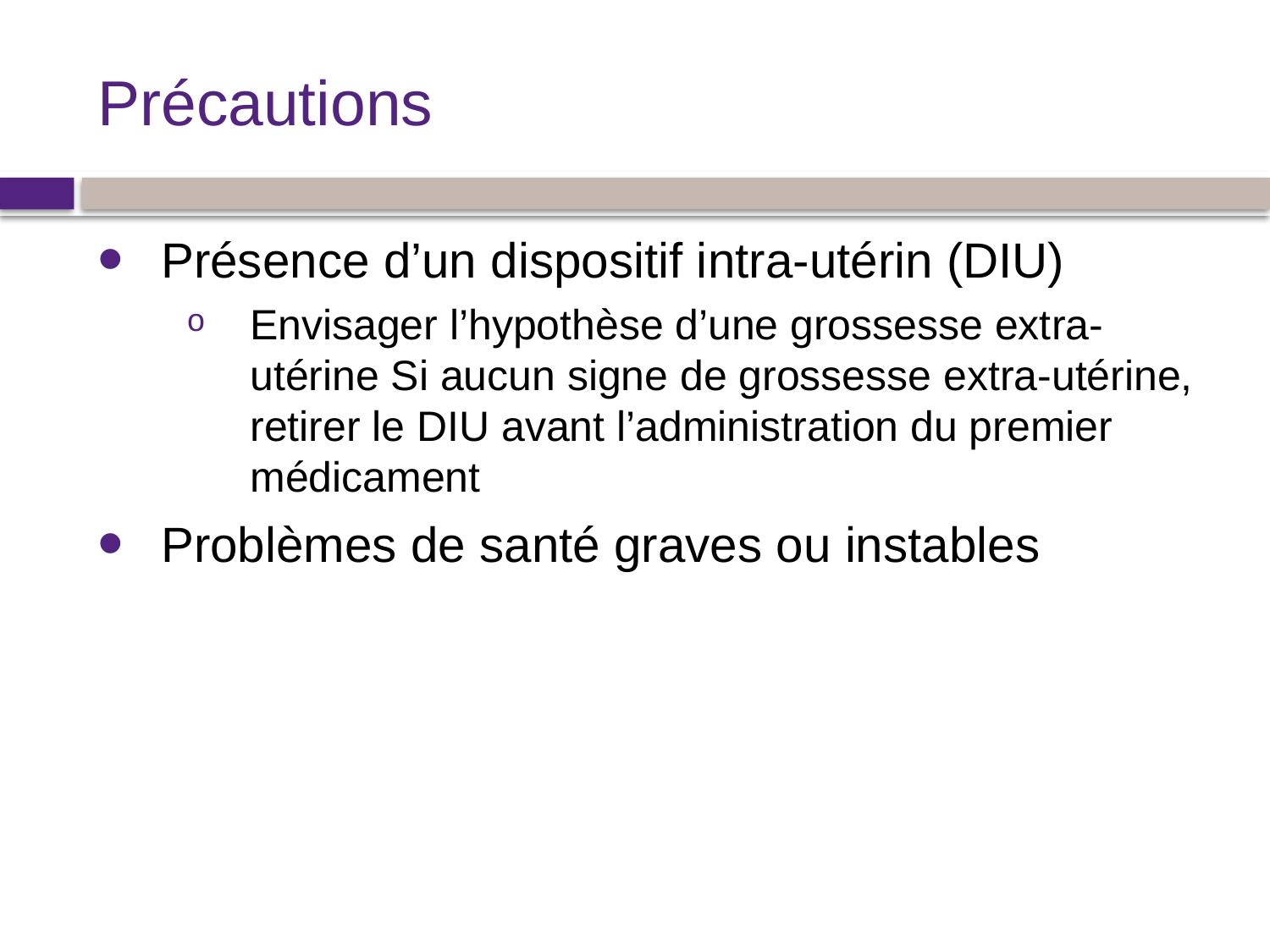

# Précautions
Présence d’un dispositif intra-utérin (DIU)
Envisager l’hypothèse d’une grossesse extra-utérine Si aucun signe de grossesse extra-utérine, retirer le DIU avant l’administration du premier médicament
Problèmes de santé graves ou instables